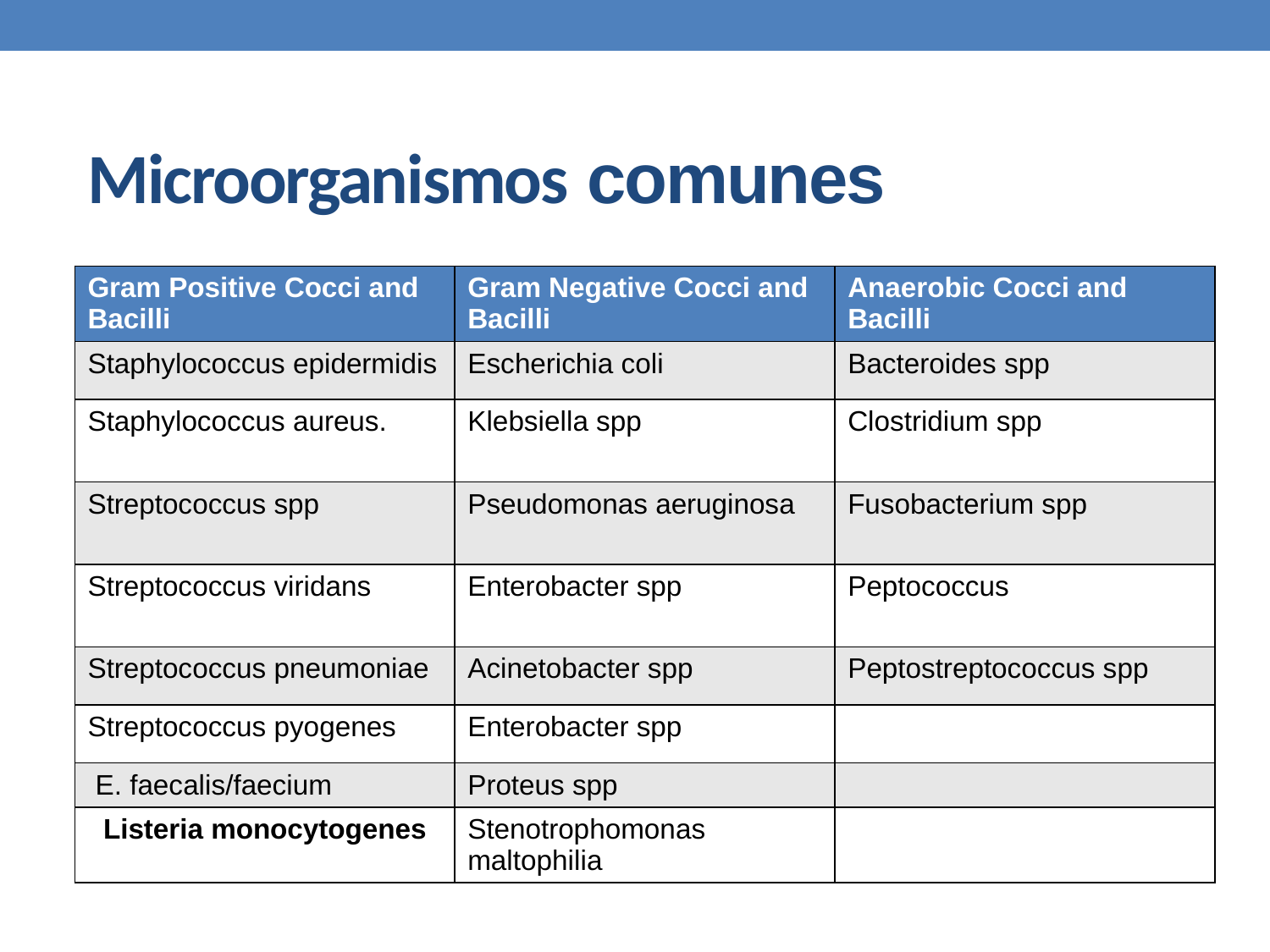

# Microorganismos comunes
| Gram Positive Cocci and Bacilli | Gram Negative Cocci and Bacilli | Anaerobic Cocci and Bacilli |
| --- | --- | --- |
| Staphylococcus epidermidis | Escherichia coli | Bacteroides spp |
| Staphylococcus aureus. | Klebsiella spp | Clostridium spp |
| Streptococcus spp | Pseudomonas aeruginosa | Fusobacterium spp |
| Streptococcus viridans | Enterobacter spp | Peptococcus |
| Streptococcus pneumoniae | Acinetobacter spp | Peptostreptococcus spp |
| Streptococcus pyogenes | Enterobacter spp |  |
| E. faecalis/faecium | Proteus spp |  |
| Listeria monocytogenes | Stenotrophomonas maltophilia |  |